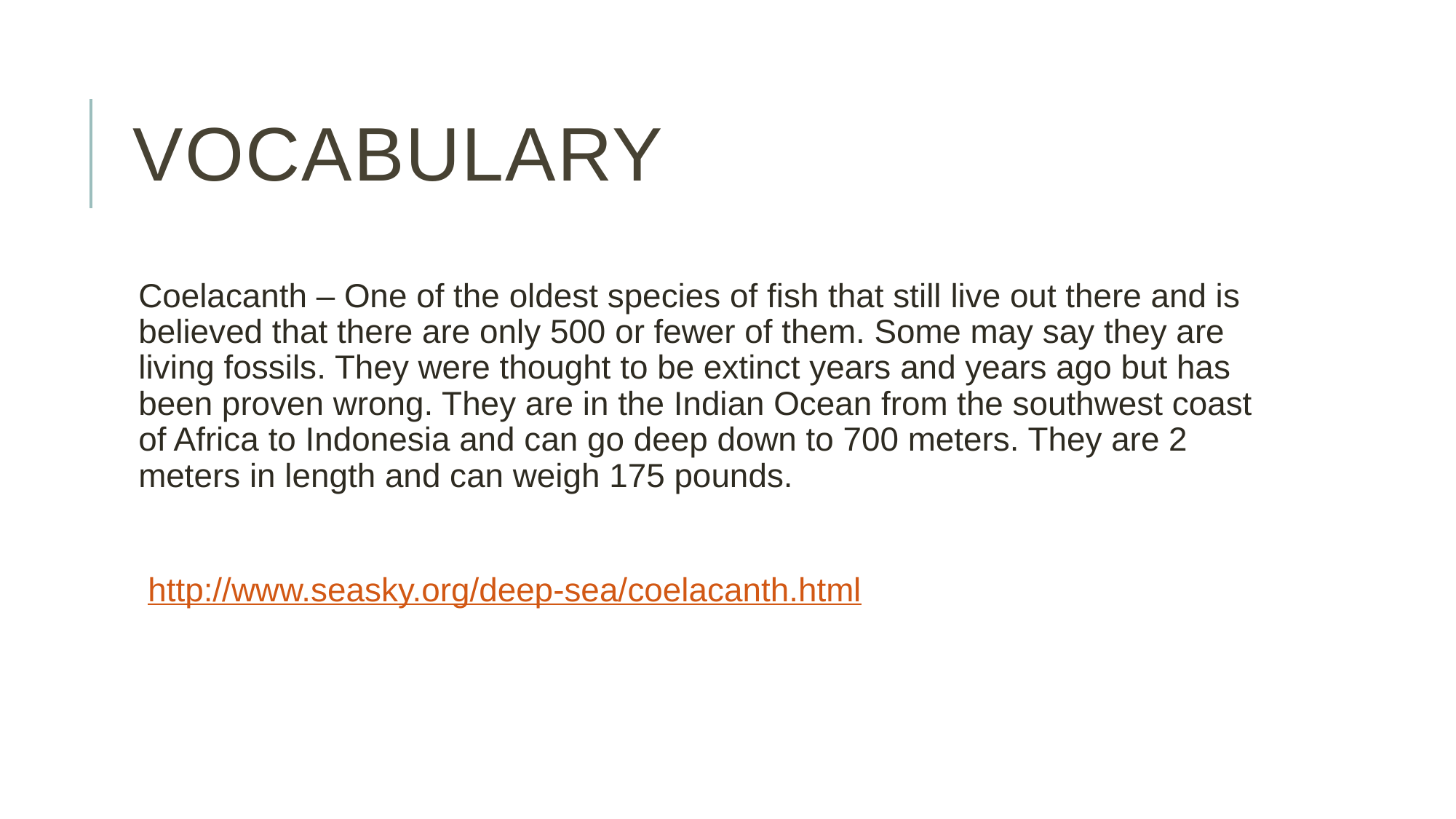

# vocabulary
Coelacanth – One of the oldest species of fish that still live out there and is believed that there are only 500 or fewer of them. Some may say they are living fossils. They were thought to be extinct years and years ago but has been proven wrong. They are in the Indian Ocean from the southwest coast of Africa to Indonesia and can go deep down to 700 meters. They are 2 meters in length and can weigh 175 pounds.

 http://www.seasky.org/deep-sea/coelacanth.html